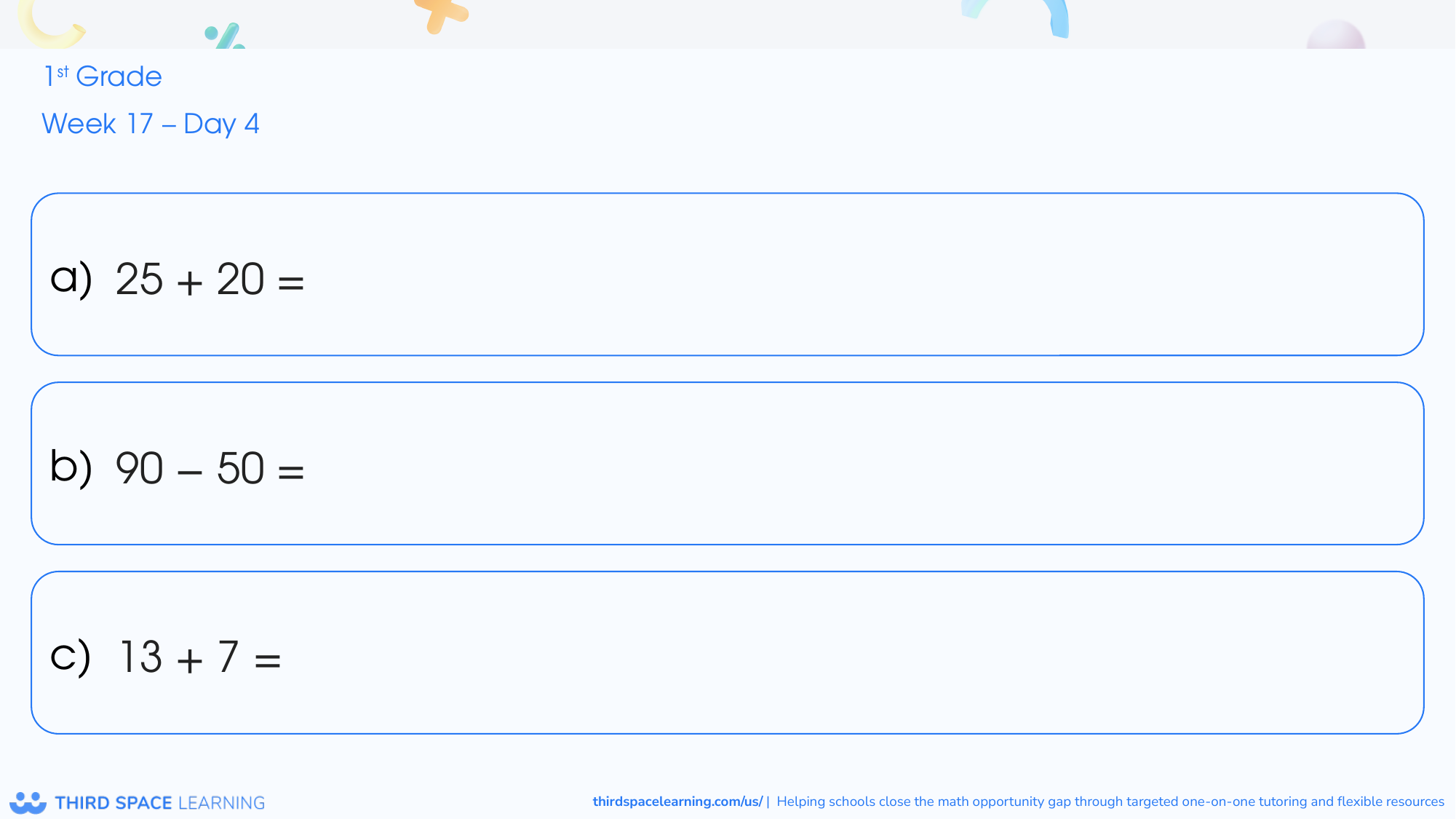

1st Grade
Week 17 – Day 4
25 + 20 =
90 − 50 =
13 + 7 =